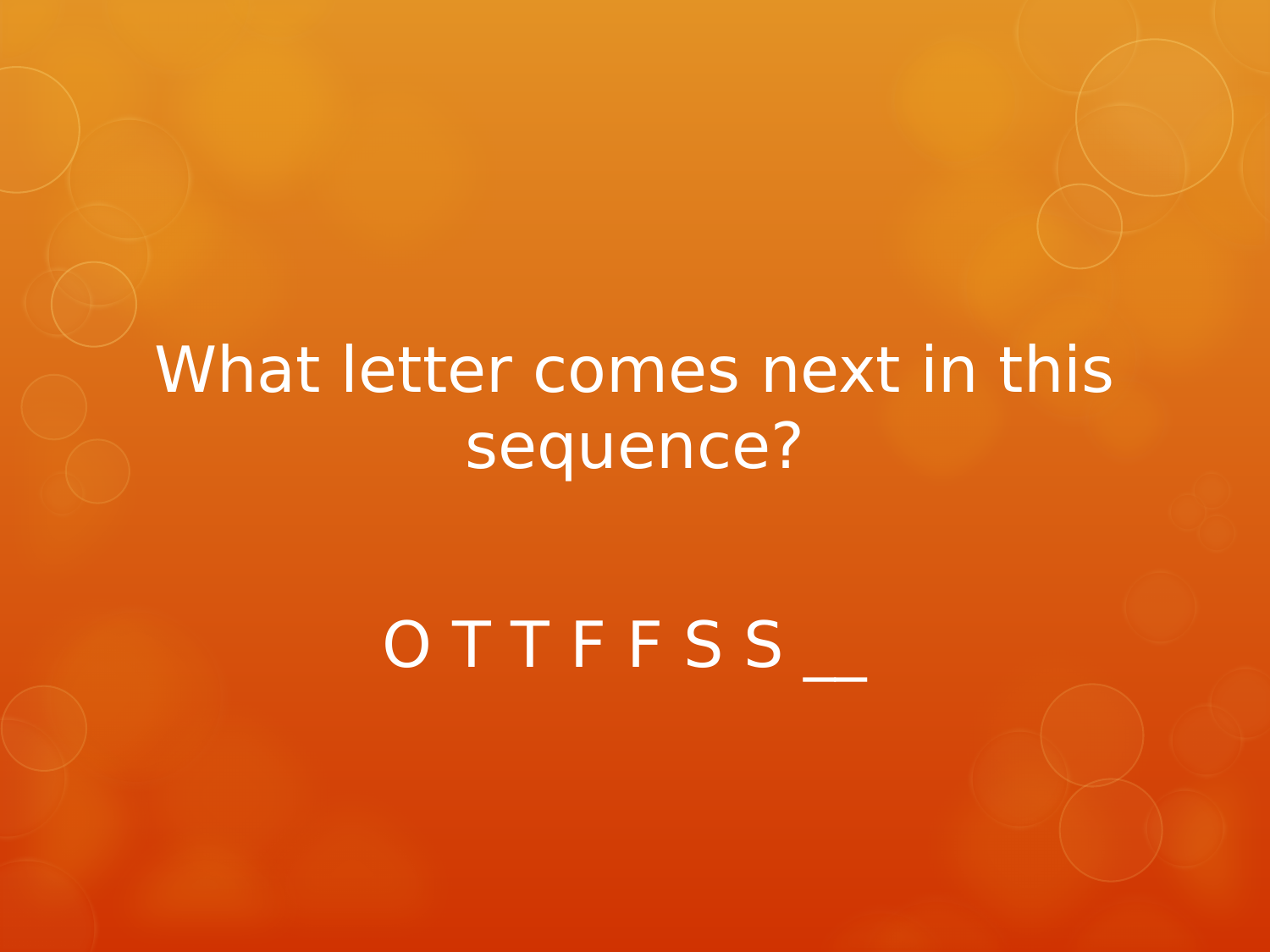

What letter comes next in this sequence?

O T T F F S S __